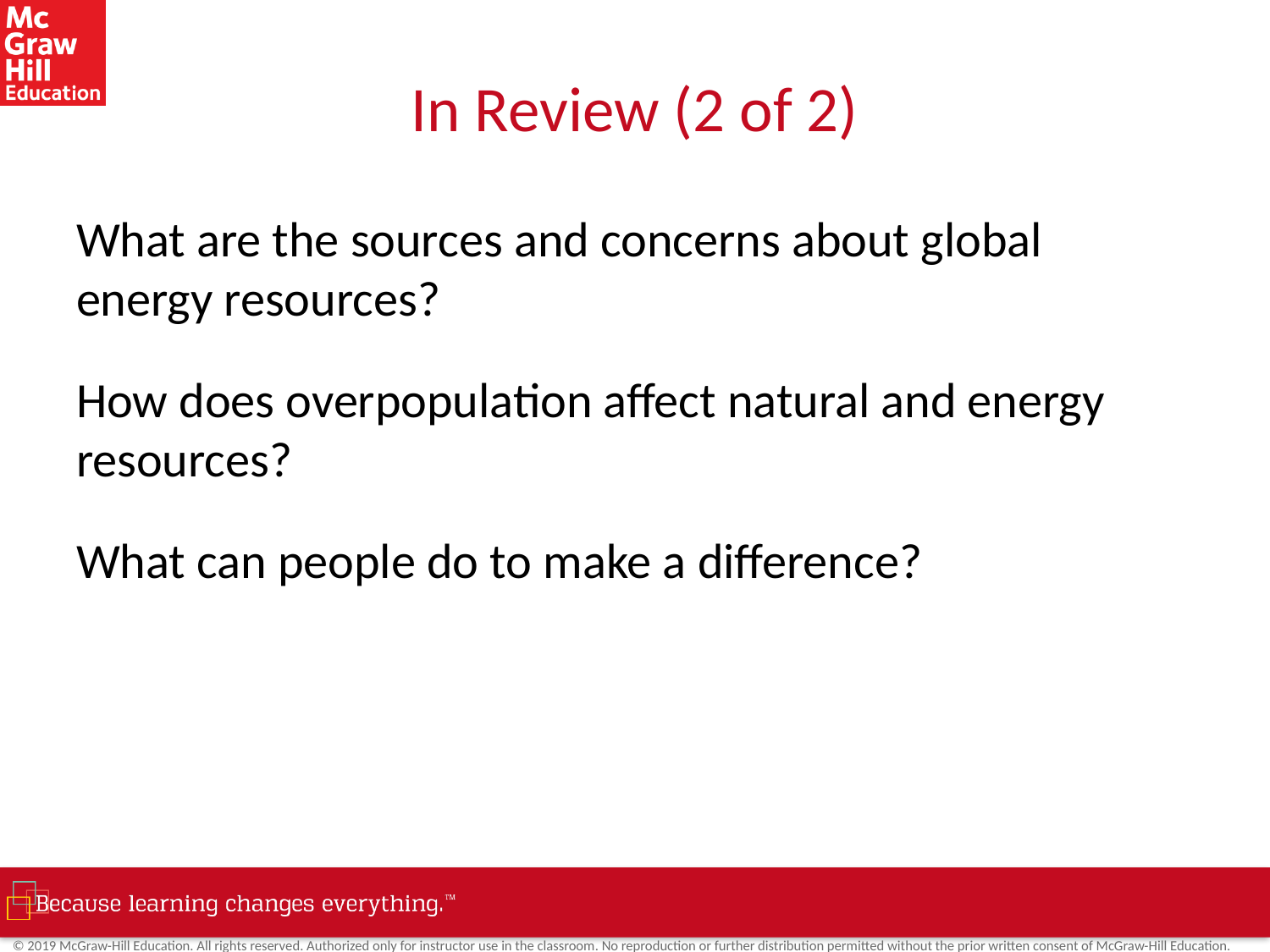

# In Review (2 of 2)
What are the sources and concerns about global
energy resources?
How does overpopulation affect natural and energy resources?
What can people do to make a difference?